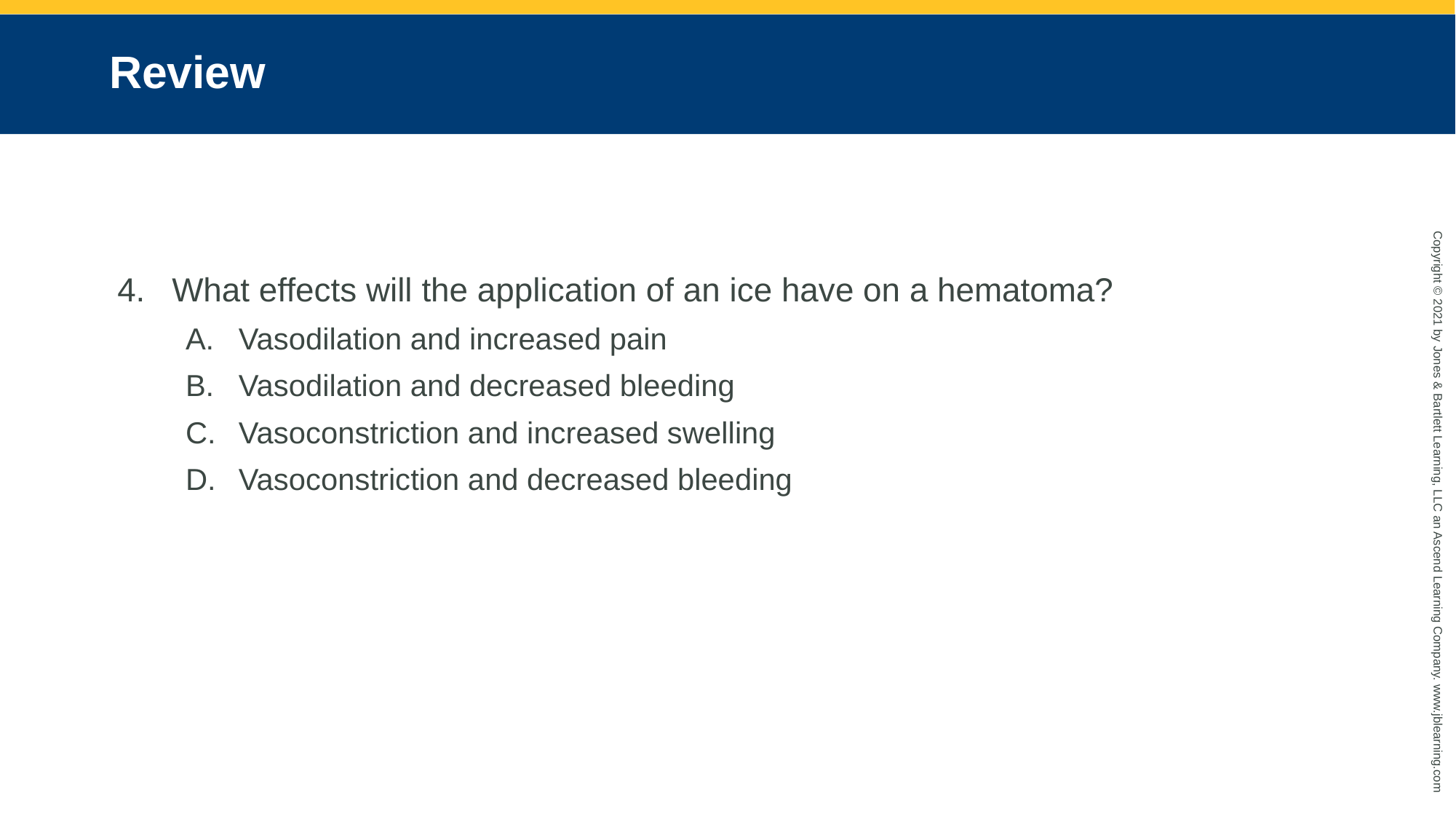

# Review
What effects will the application of an ice have on a hematoma?
Vasodilation and increased pain
Vasodilation and decreased bleeding
Vasoconstriction and increased swelling
Vasoconstriction and decreased bleeding